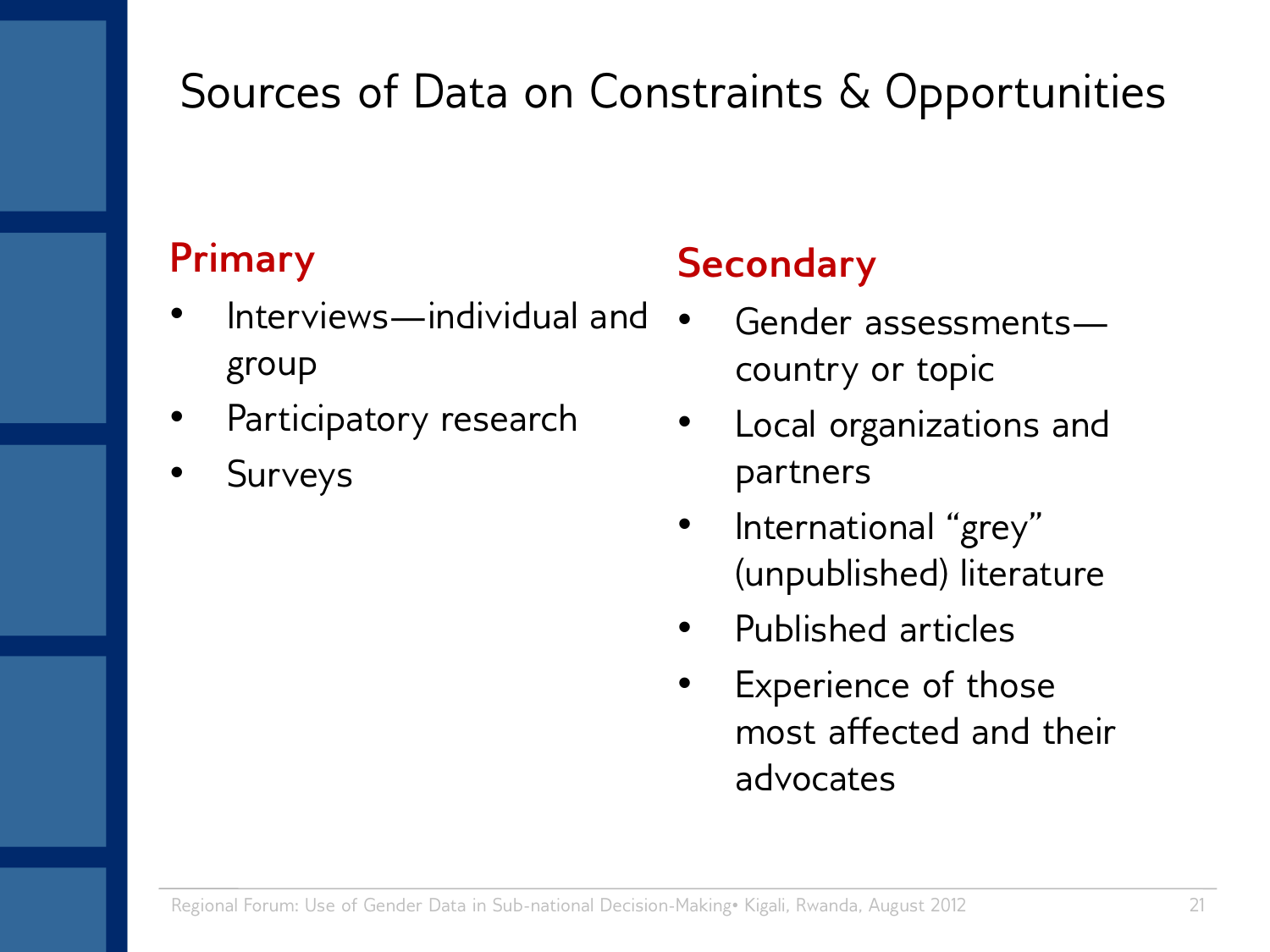

Sources of Data on Constraints & Opportunities
Primary
Interviews—individual and group
Participatory research
Surveys
Secondary
Gender assessments—country or topic
Local organizations and partners
International “grey” (unpublished) literature
Published articles
Experience of those  most affected and their advocates